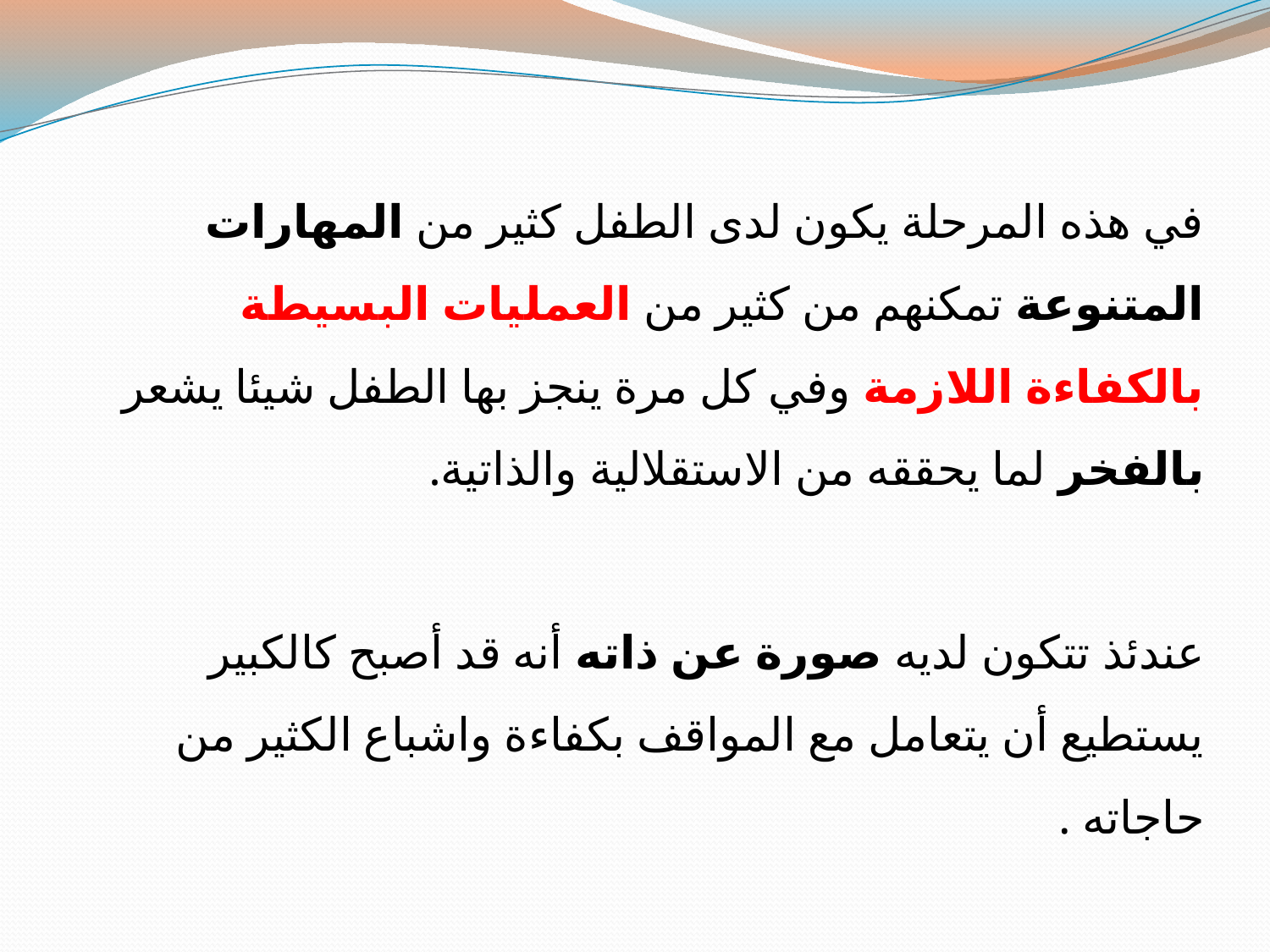

في هذه المرحلة يكون لدى الطفل كثير من المهارات المتنوعة تمكنهم من كثير من العمليات البسيطة بالكفاءة اللازمة وفي كل مرة ينجز بها الطفل شيئا يشعر بالفخر لما يحققه من الاستقلالية والذاتية.

عندئذ تتكون لديه صورة عن ذاته أنه قد أصبح كالكبير يستطيع أن يتعامل مع المواقف بكفاءة واشباع الكثير من حاجاته .